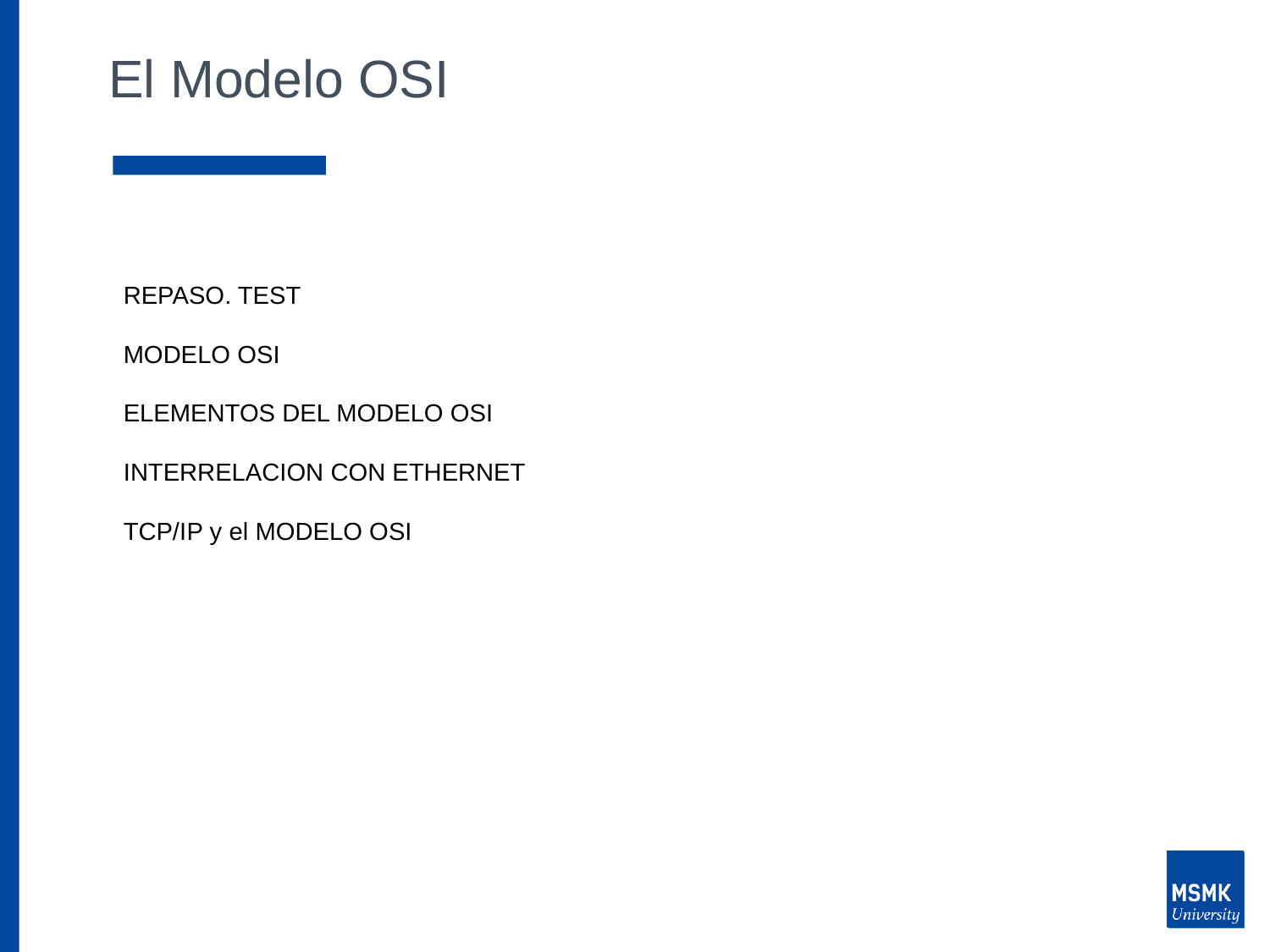

# El Modelo OSI

REPASO. TEST

MODELO OSI

ELEMENTOS DEL MODELO OSI

INTERRELACION CON ETHERNET

TCP/IP y el MODELO OSI